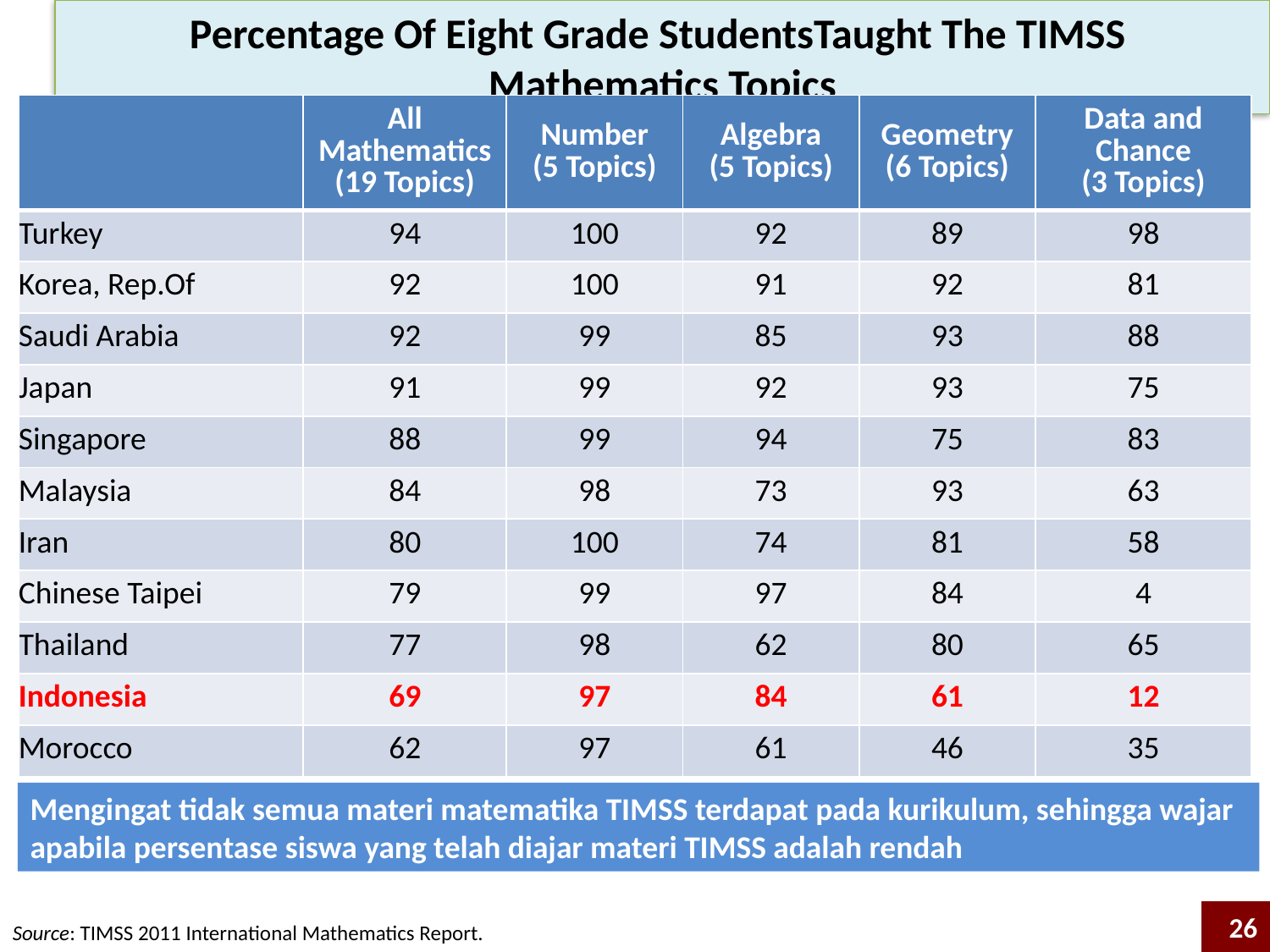

Percentage Of Eight Grade StudentsTaught The TIMSS
Mathematics Topics
|  | All Mathematics (19 Topics) | Number (5 Topics) | Algebra (5 Topics) | Geometry (6 Topics) | Data and Chance (3 Topics) |
| --- | --- | --- | --- | --- | --- |
| Turkey | 94 | 100 | 92 | 89 | 98 |
| Korea, Rep.Of | 92 | 100 | 91 | 92 | 81 |
| Saudi Arabia | 92 | 99 | 85 | 93 | 88 |
| Japan | 91 | 99 | 92 | 93 | 75 |
| Singapore | 88 | 99 | 94 | 75 | 83 |
| Malaysia | 84 | 98 | 73 | 93 | 63 |
| Iran | 80 | 100 | 74 | 81 | 58 |
| Chinese Taipei | 79 | 99 | 97 | 84 | 4 |
| Thailand | 77 | 98 | 62 | 80 | 65 |
| Indonesia | 69 | 97 | 84 | 61 | 12 |
| Morocco | 62 | 97 | 61 | 46 | 35 |
Mengingat tidak semua materi matematika TIMSS terdapat pada kurikulum, sehingga wajar apabila persentase siswa yang telah diajar materi TIMSS adalah rendah
26
Source: TIMSS 2011 International Mathematics Report.